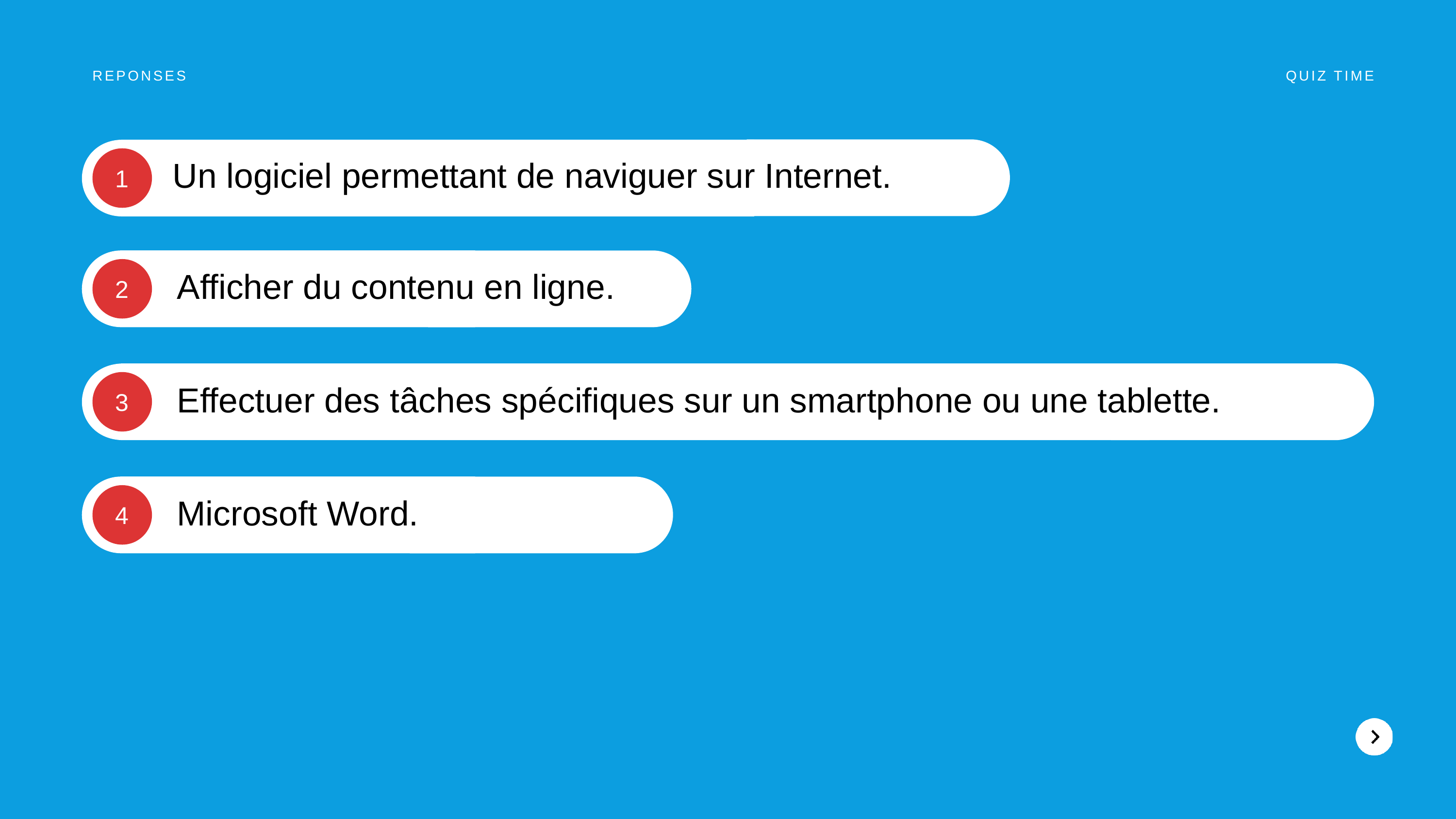

REPONSES
QUIZ TIME

 Un logiciel permettant de naviguer sur Internet.

1

Afficher du contenu en ligne.
2

Effectuer des tâches spécifiques sur un smartphone ou une tablette.
3

Microsoft Word.
4